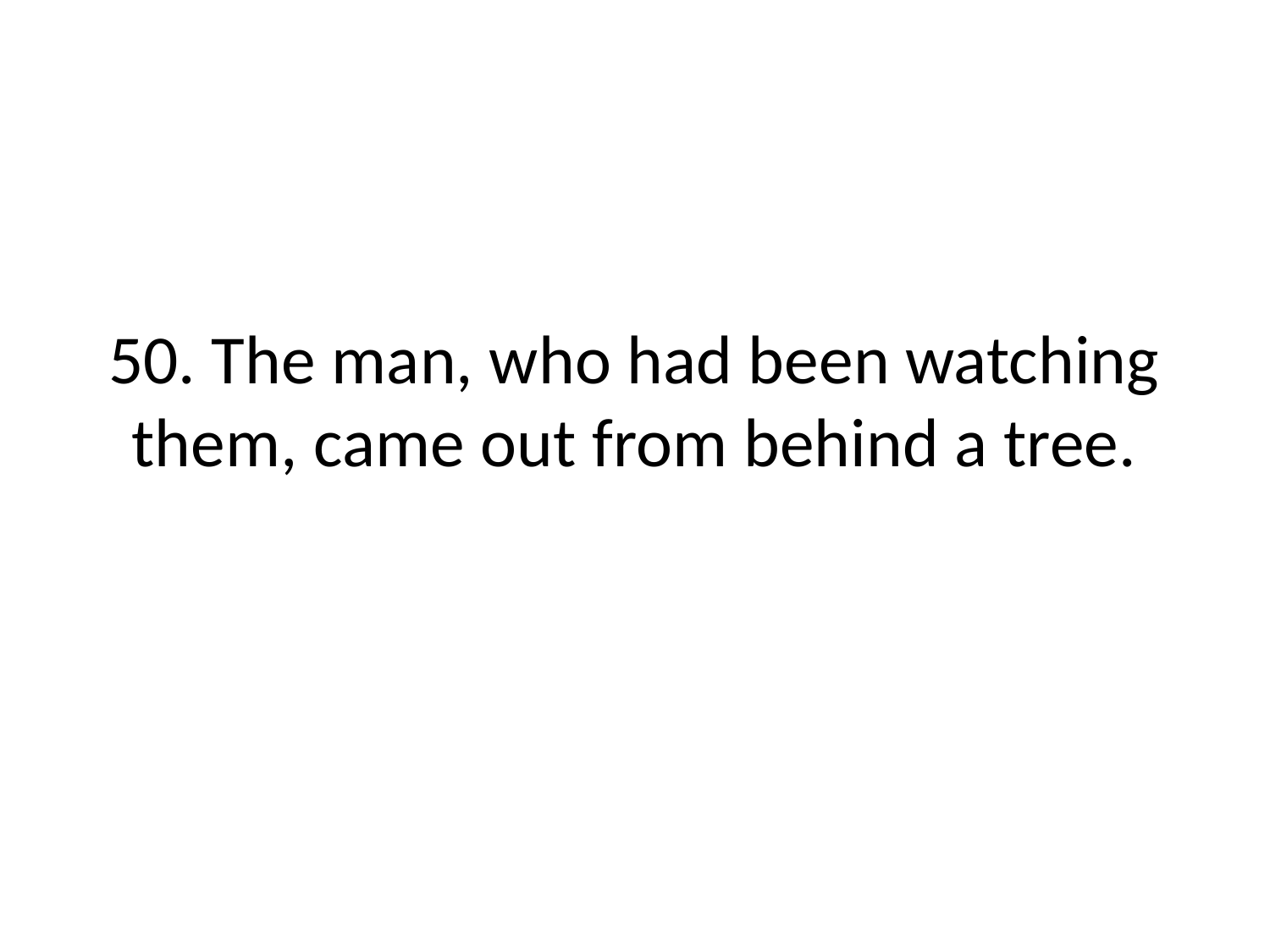

# 50. The man, who had been watching them, came out from behind a tree.